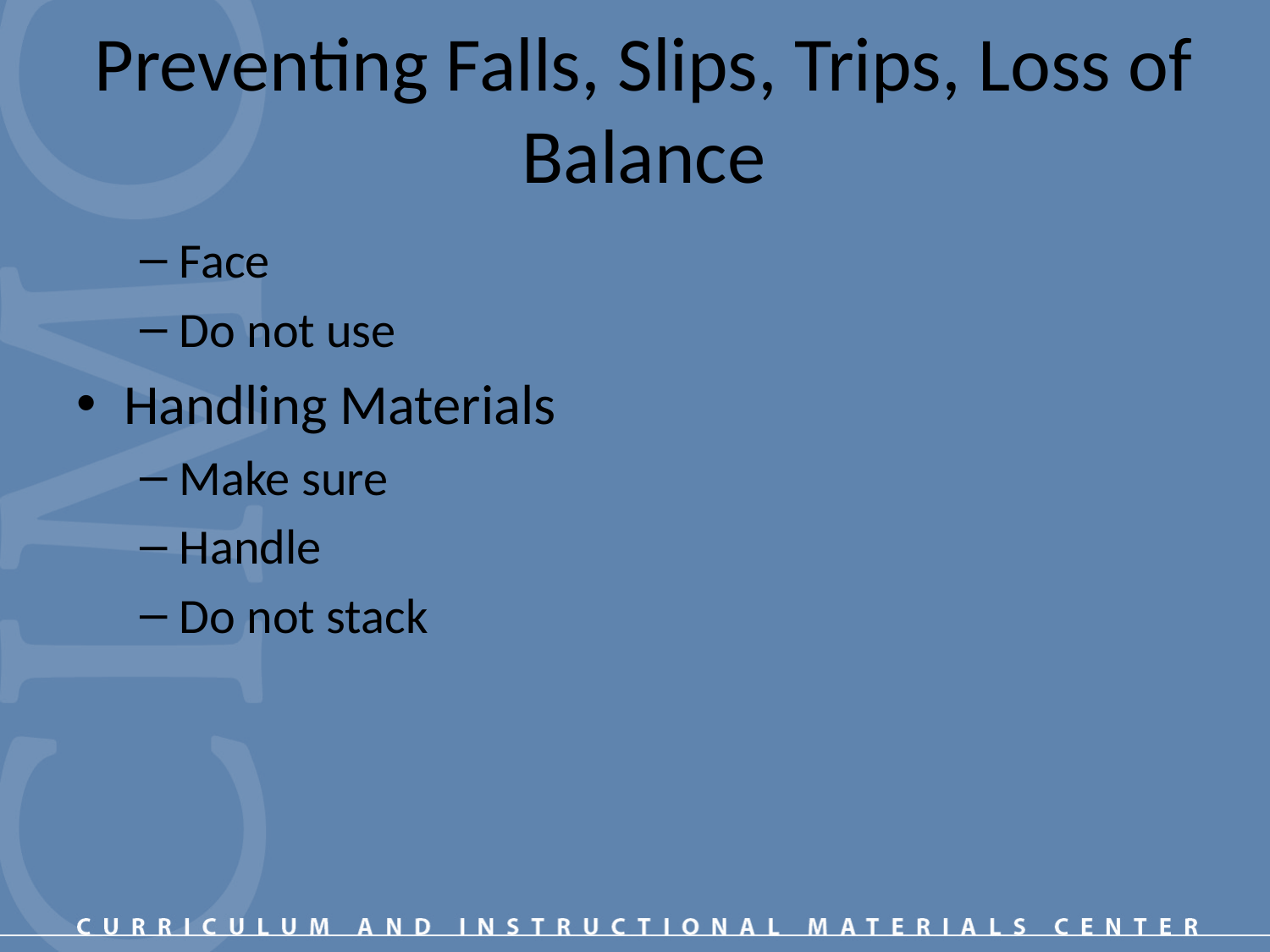

# Preventing Falls, Slips, Trips, Loss of Balance
Face
Do not use
Handling Materials
Make sure
Handle
Do not stack